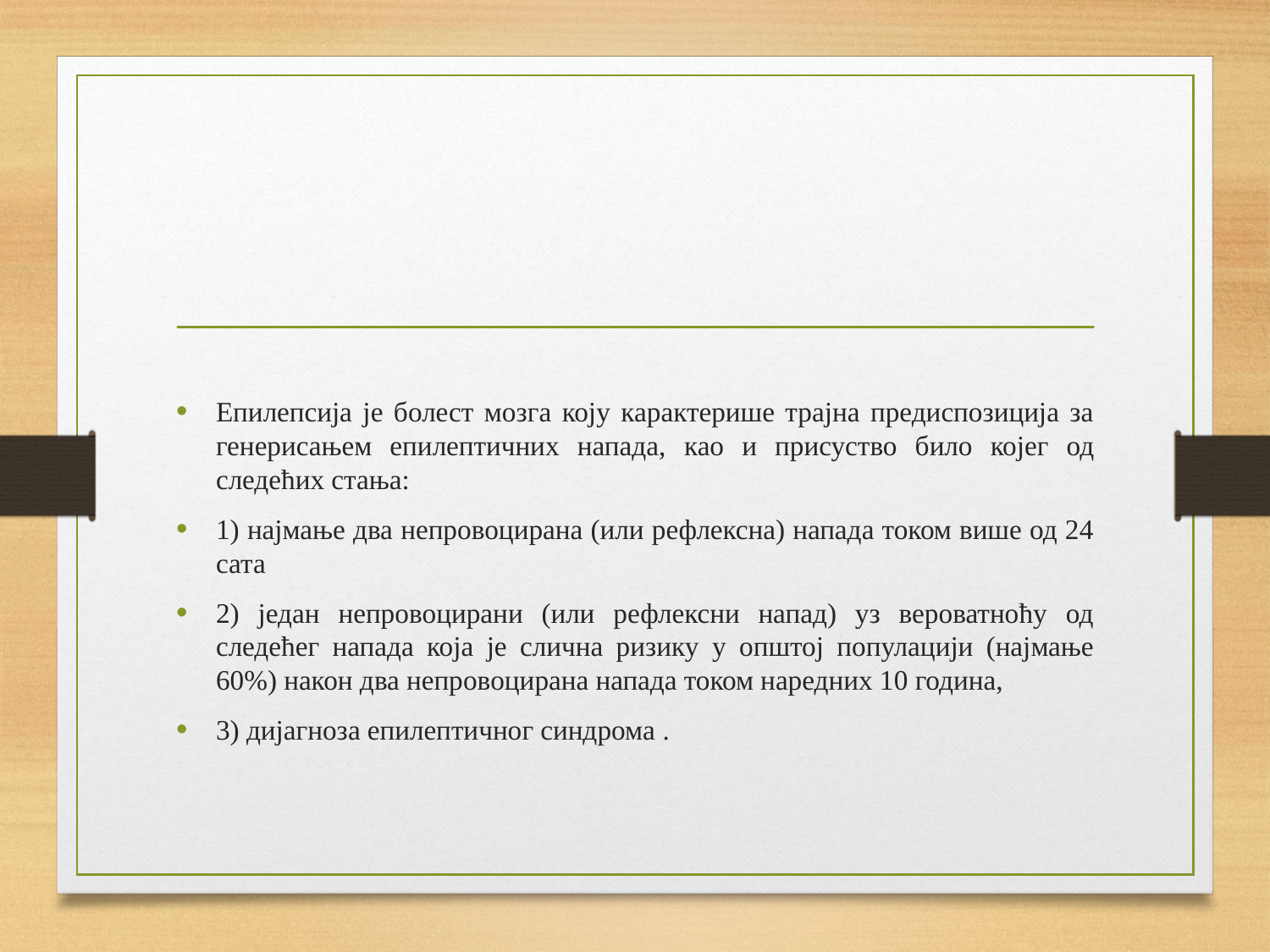

#

Епилепсија је болест мозга коју карактерише трајна предиспозиција за генерисањем епилептичних напада, као и присуство било којег од следећих стања:
1) најмање два непровоцирана (или рефлексна) напада током више од 24 сата
2) један непровоцирани (или рефлексни напад) уз вероватноћу од следећег напада која је слична ризику у општој популацији (најмање 60%) након два непровоцирана напада током наредних 10 година,
3) дијагноза епилептичног синдрома .